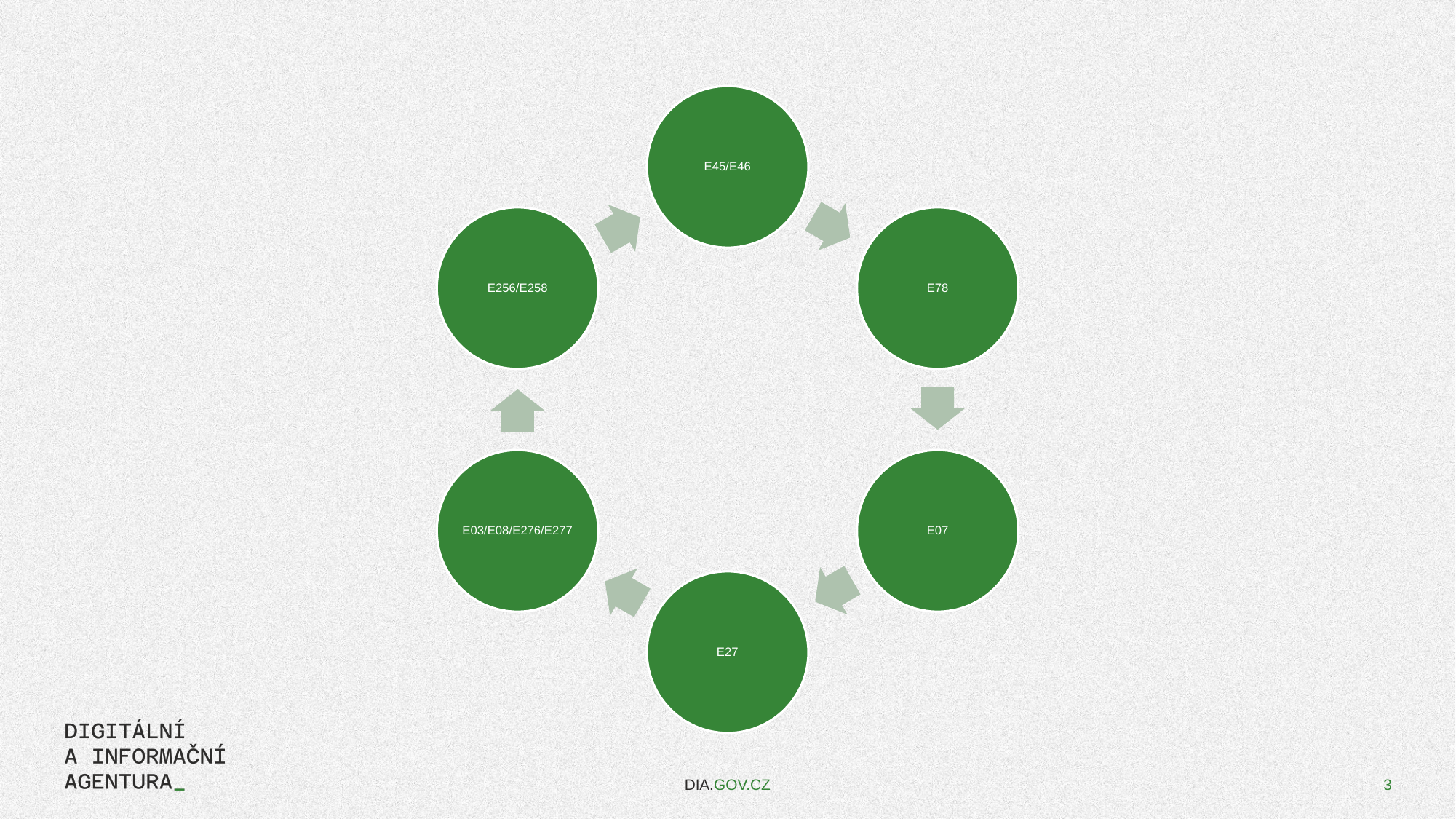

E45/E46

E256/E258

E78

E03/E08/E276/E277

E07

E27
DIA.GOV.CZ
3